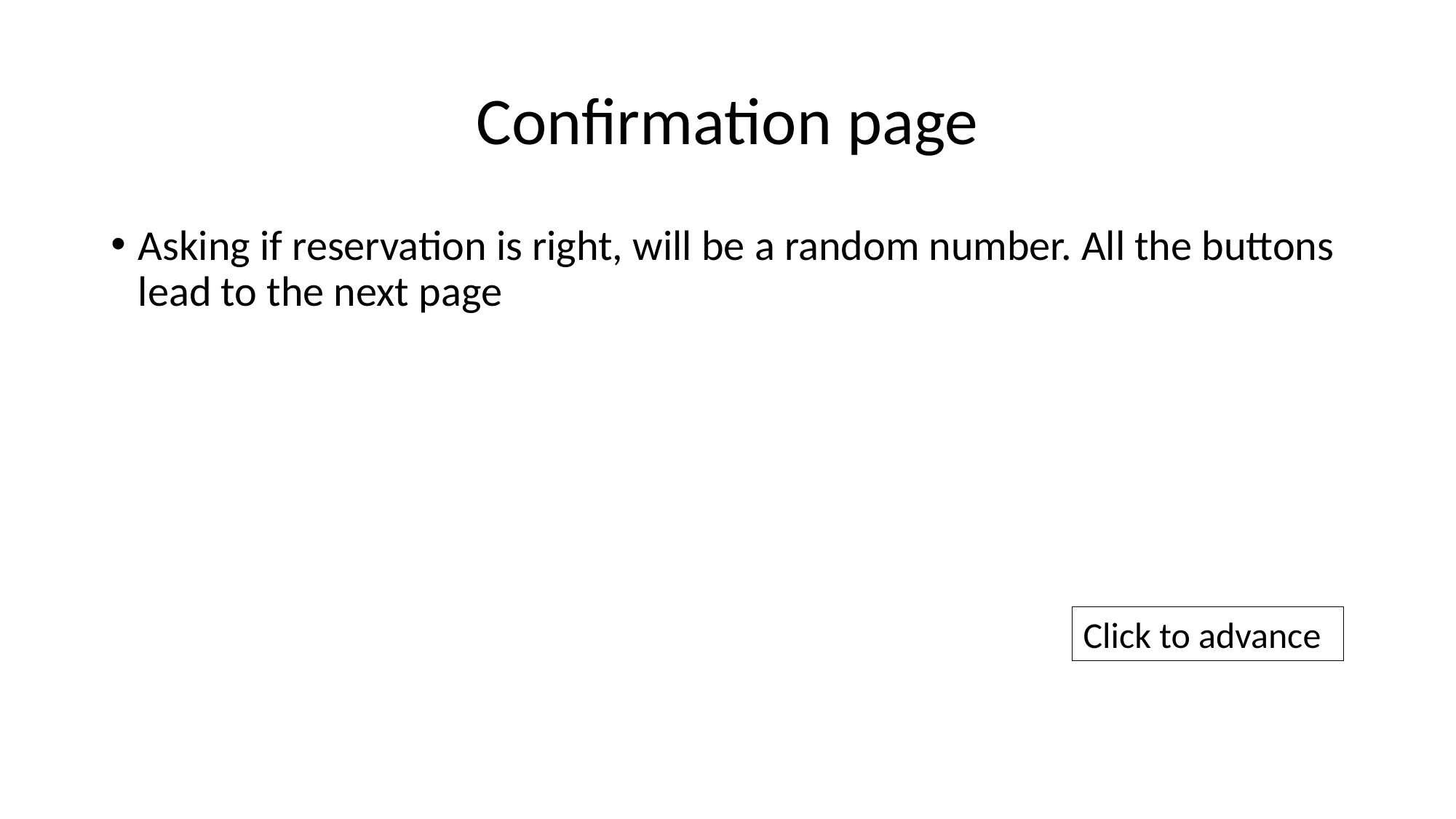

# Confirmation page
Asking if reservation is right, will be a random number. All the buttons lead to the next page
Click to advance